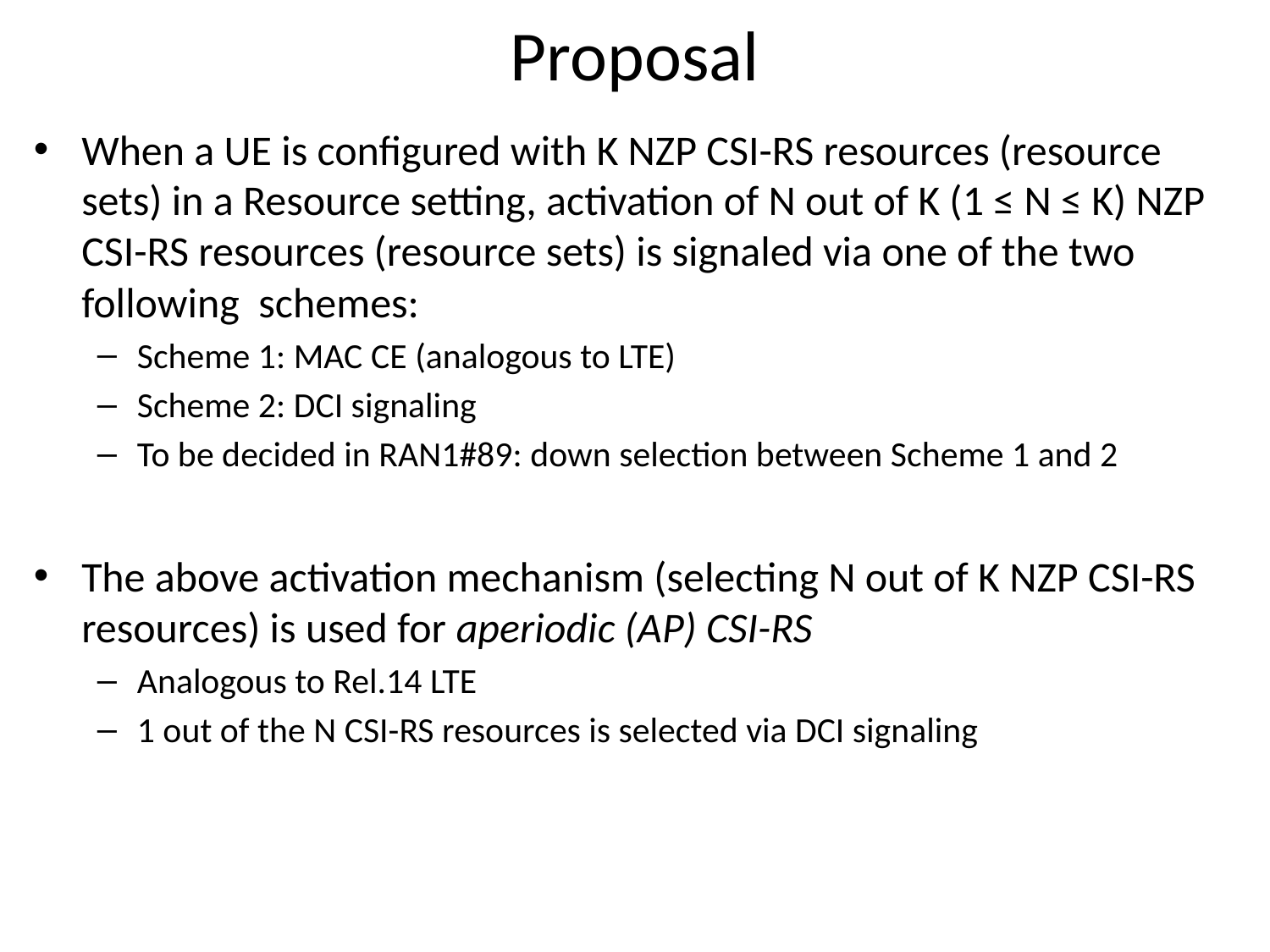

# Proposal
When a UE is configured with K NZP CSI-RS resources (resource sets) in a Resource setting, activation of N out of K (1 ≤ N ≤ K) NZP CSI-RS resources (resource sets) is signaled via one of the two following  schemes:
Scheme 1: MAC CE (analogous to LTE)
Scheme 2: DCI signaling
To be decided in RAN1#89: down selection between Scheme 1 and 2

The above activation mechanism (selecting N out of K NZP CSI-RS resources) is used for aperiodic (AP) CSI-RS
Analogous to Rel.14 LTE
1 out of the N CSI-RS resources is selected via DCI signaling